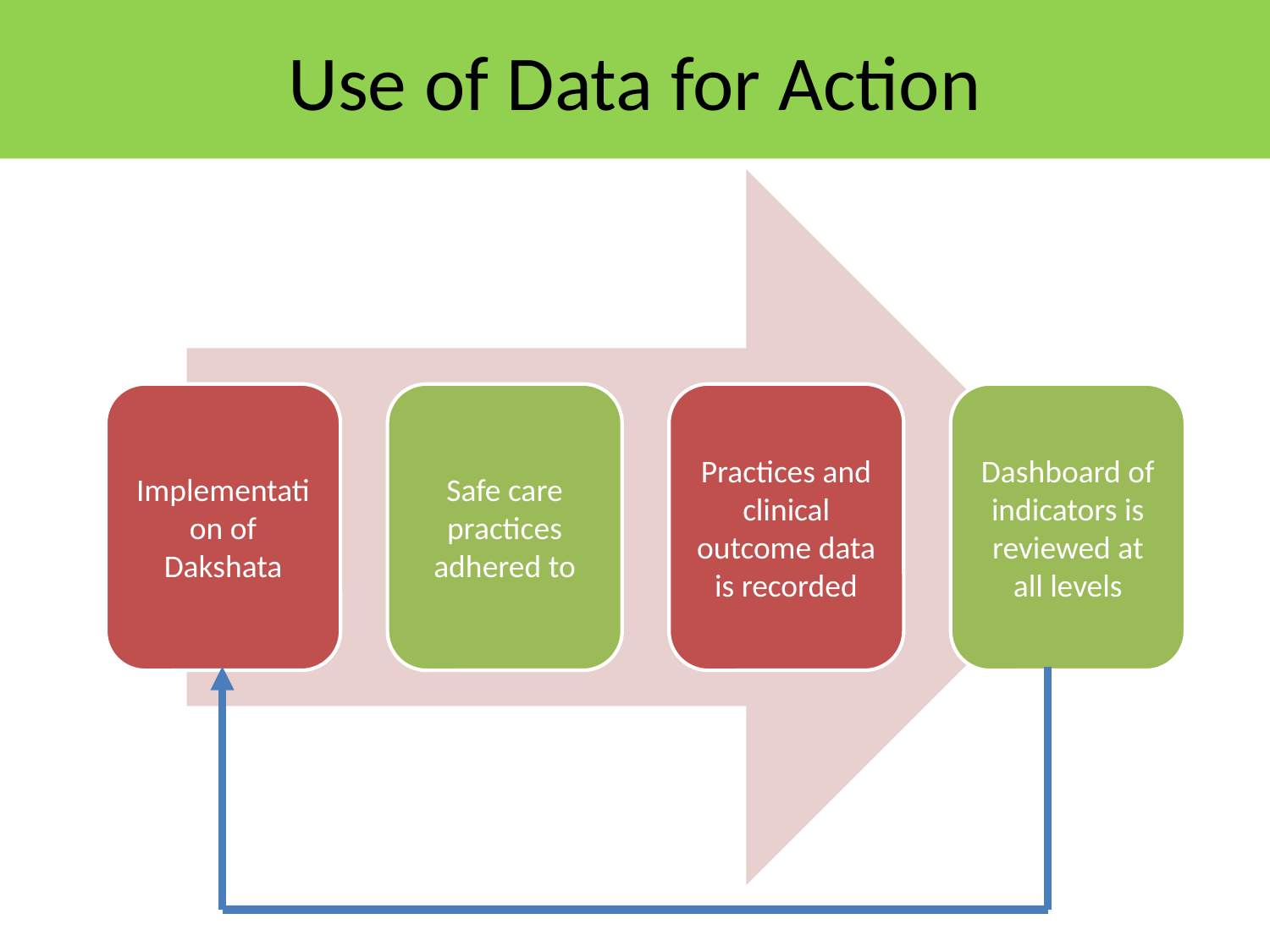

# Use of Data for Action
Implementation of Dakshata
Safe care practices adhered to
Practices and clinical outcome data is recorded
Dashboard of indicators is reviewed at all levels